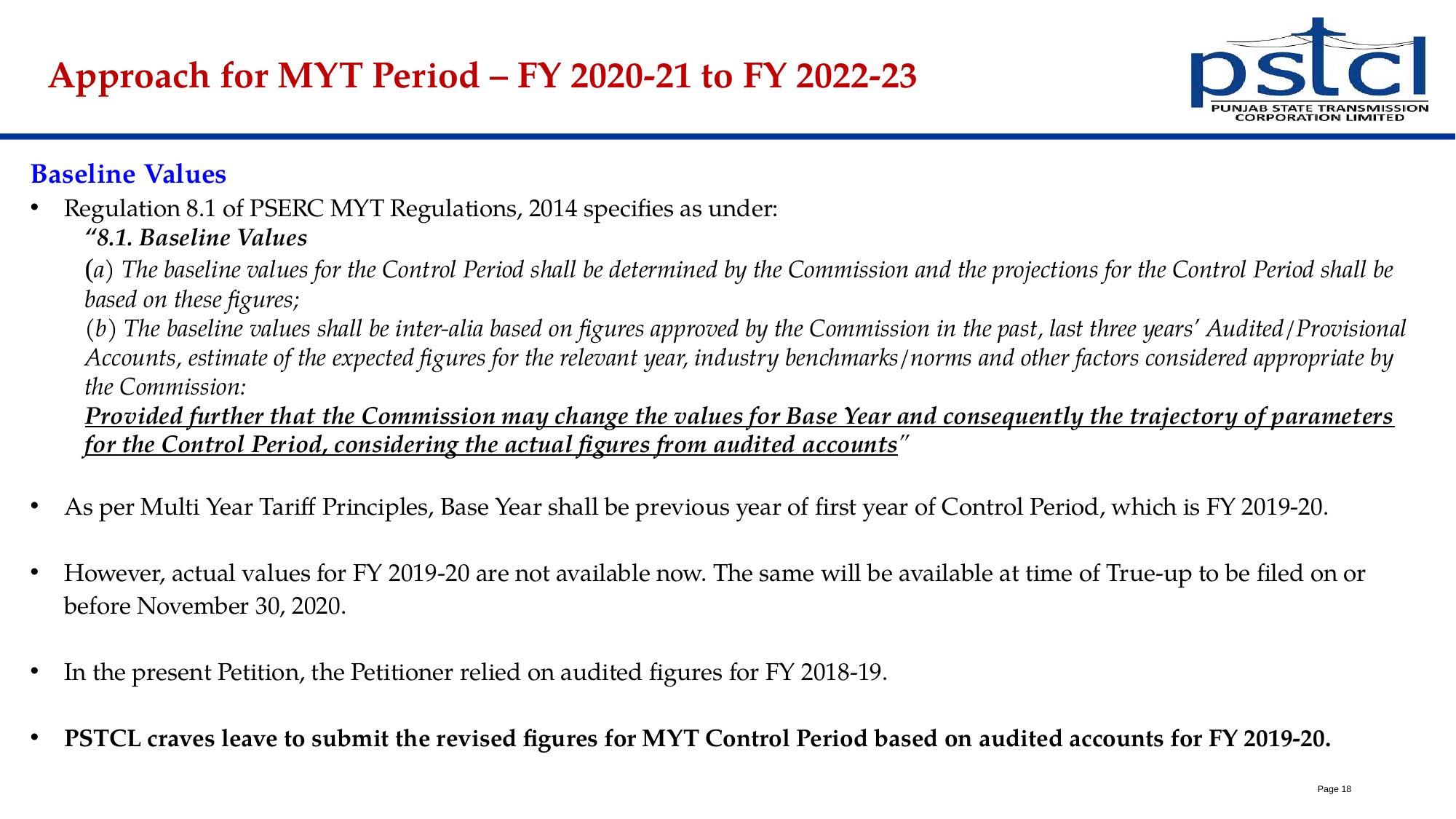

# Approach for MYT Period – FY 2020-21 to FY 2022-23
Baseline Values
Regulation 8.1 of PSERC MYT Regulations, 2014 specifies as under:
“8.1. Baseline Values
(a) The baseline values for the Control Period shall be determined by the Commission and the projections for the Control Period shall be based on these figures;
(b) The baseline values shall be inter-alia based on figures approved by the Commission in the past, last three years’ Audited/Provisional Accounts, estimate of the expected figures for the relevant year, industry benchmarks/norms and other factors considered appropriate by the Commission:
Provided further that the Commission may change the values for Base Year and consequently the trajectory of parameters for the Control Period, considering the actual figures from audited accounts”

As per Multi Year Tariff Principles, Base Year shall be previous year of first year of Control Period, which is FY 2019-20.

However, actual values for FY 2019-20 are not available now. The same will be available at time of True-up to be filed on or before November 30, 2020.

In the present Petition, the Petitioner relied on audited figures for FY 2018-19.

PSTCL craves leave to submit the revised figures for MYT Control Period based on audited accounts for FY 2019-20.